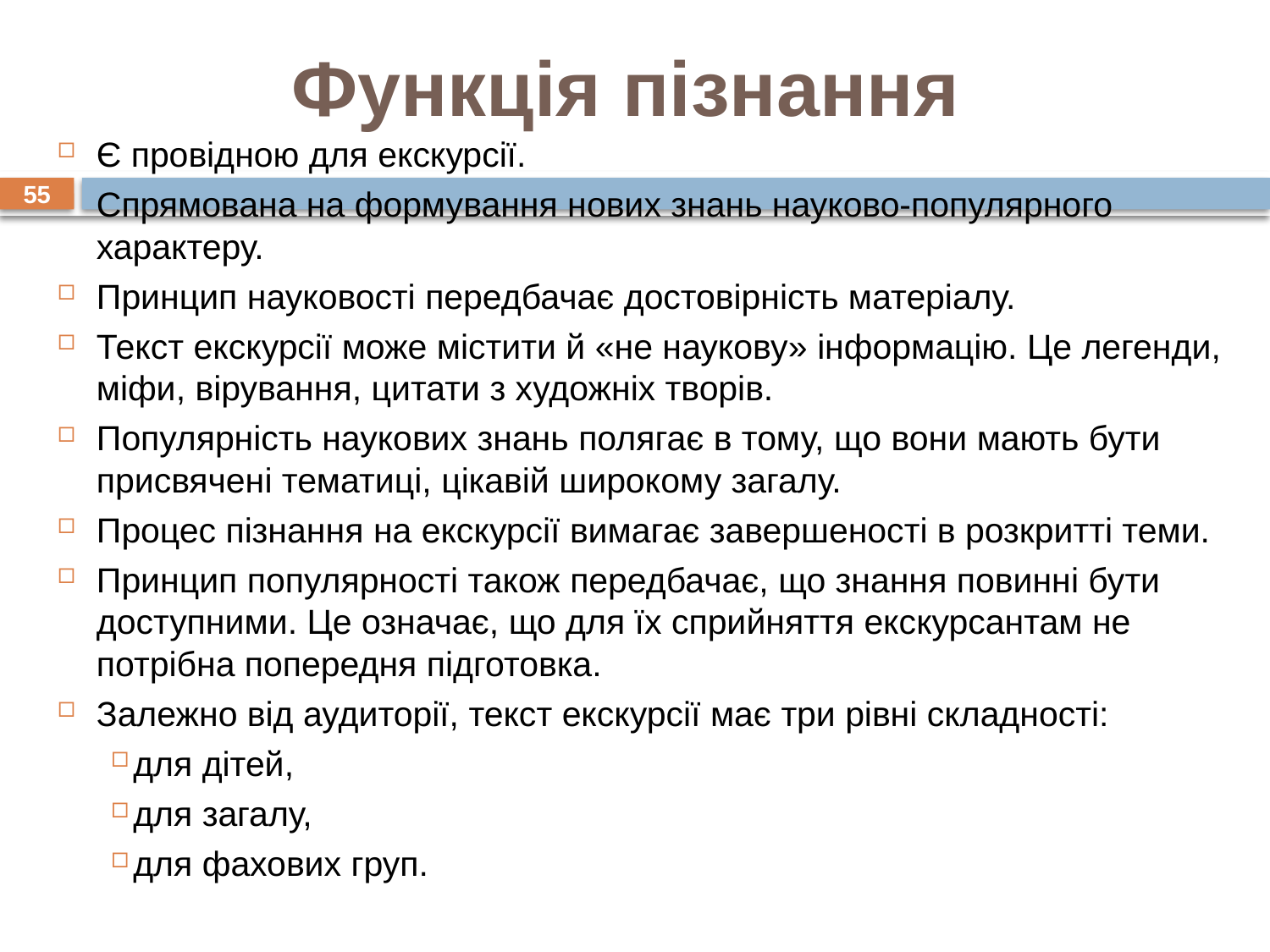

# Функція пізнання
Є провідною для екскурсії.
Спрямована на формування нових знань науково-популярного характеру.
Принцип науковості передбачає достовірність матеріалу.
Текст екскурсії може містити й «не наукову» інформацію. Це легенди, міфи, вірування, цитати з художніх творів.
Популярність наукових знань полягає в тому, що вони мають бути присвячені тематиці, цікавій широкому загалу.
Процес пізнання на екскурсії вимагає завершеності в розкритті теми.
Принцип популярності також передбачає, що знання повинні бути доступними. Це означає, що для їх сприйняття екскурсантам не потрібна попередня підготовка.
Залежно від аудиторії, текст екскурсії має три рівні складності:
для дітей,
для загалу,
для фахових груп.
55